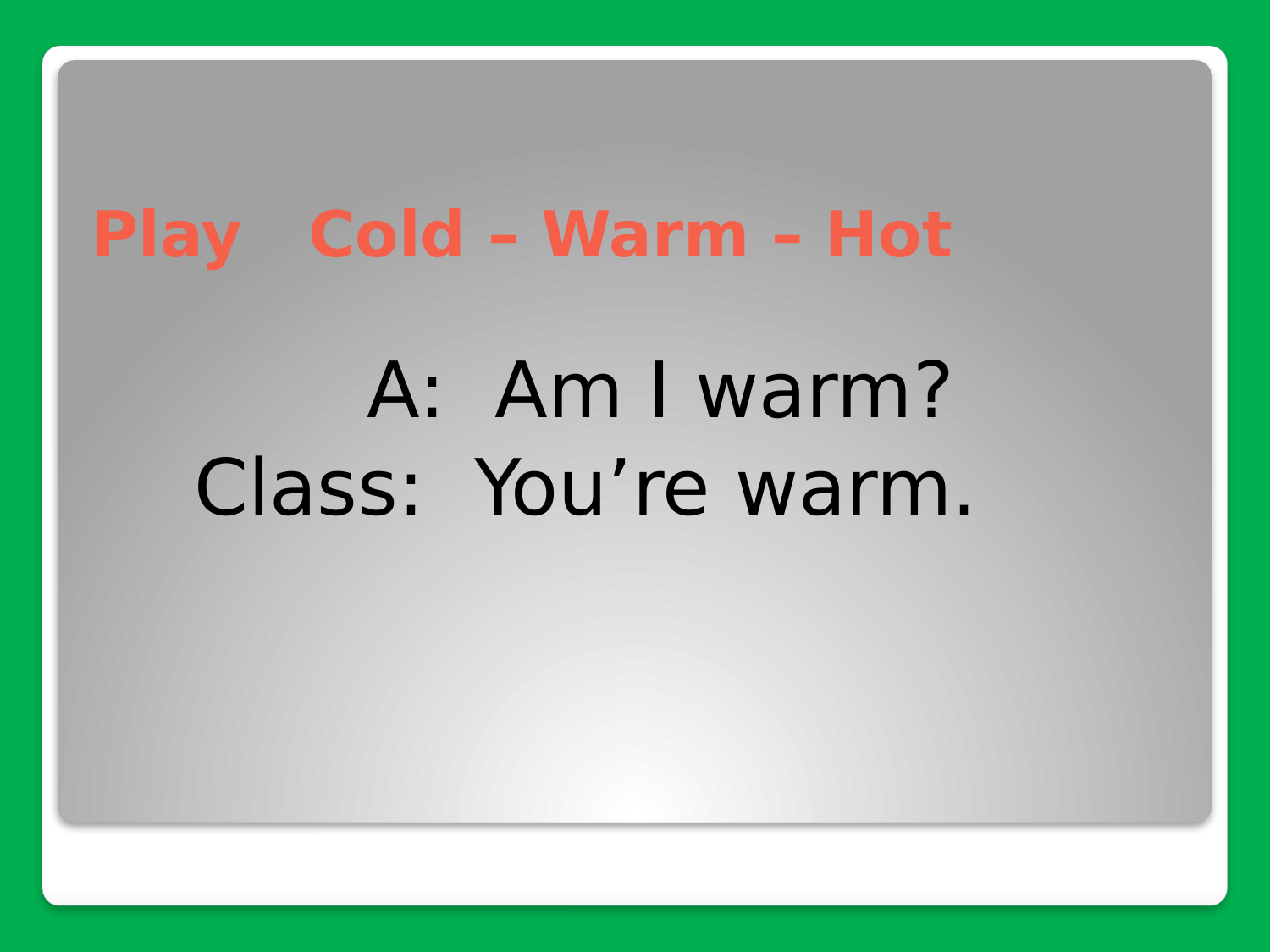

# Play   Cold – Warm – Hot
       A:  Am I warm?
Class:  You’re warm.